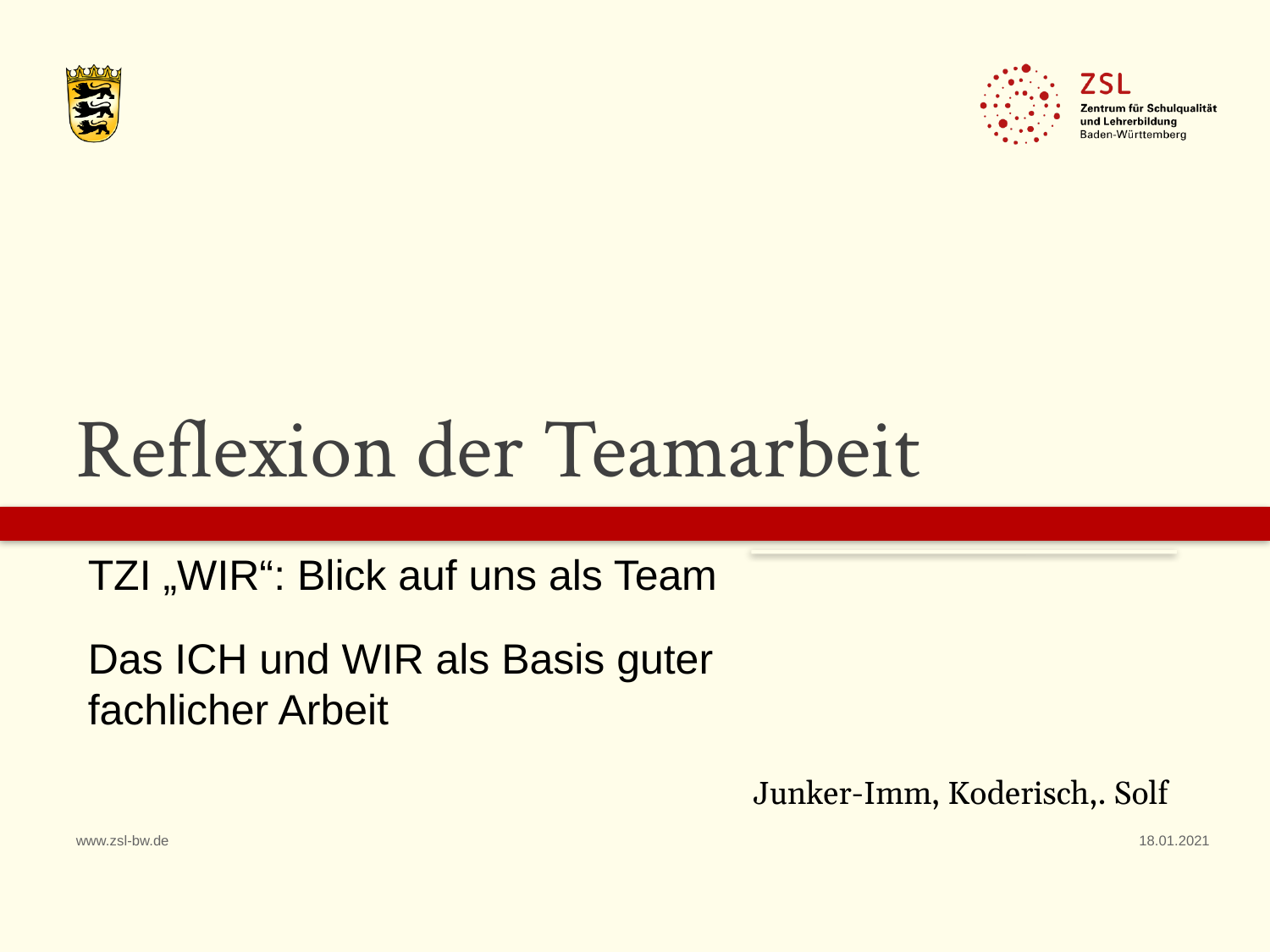

# Reflexion der Teamarbeit
TZI „WIR“: Blick auf uns als Team

Das ICH und WIR als Basis guter fachlicher Arbeit

Junker-Imm, Koderisch,. Solf
www.zsl-bw.de
18.01.2021